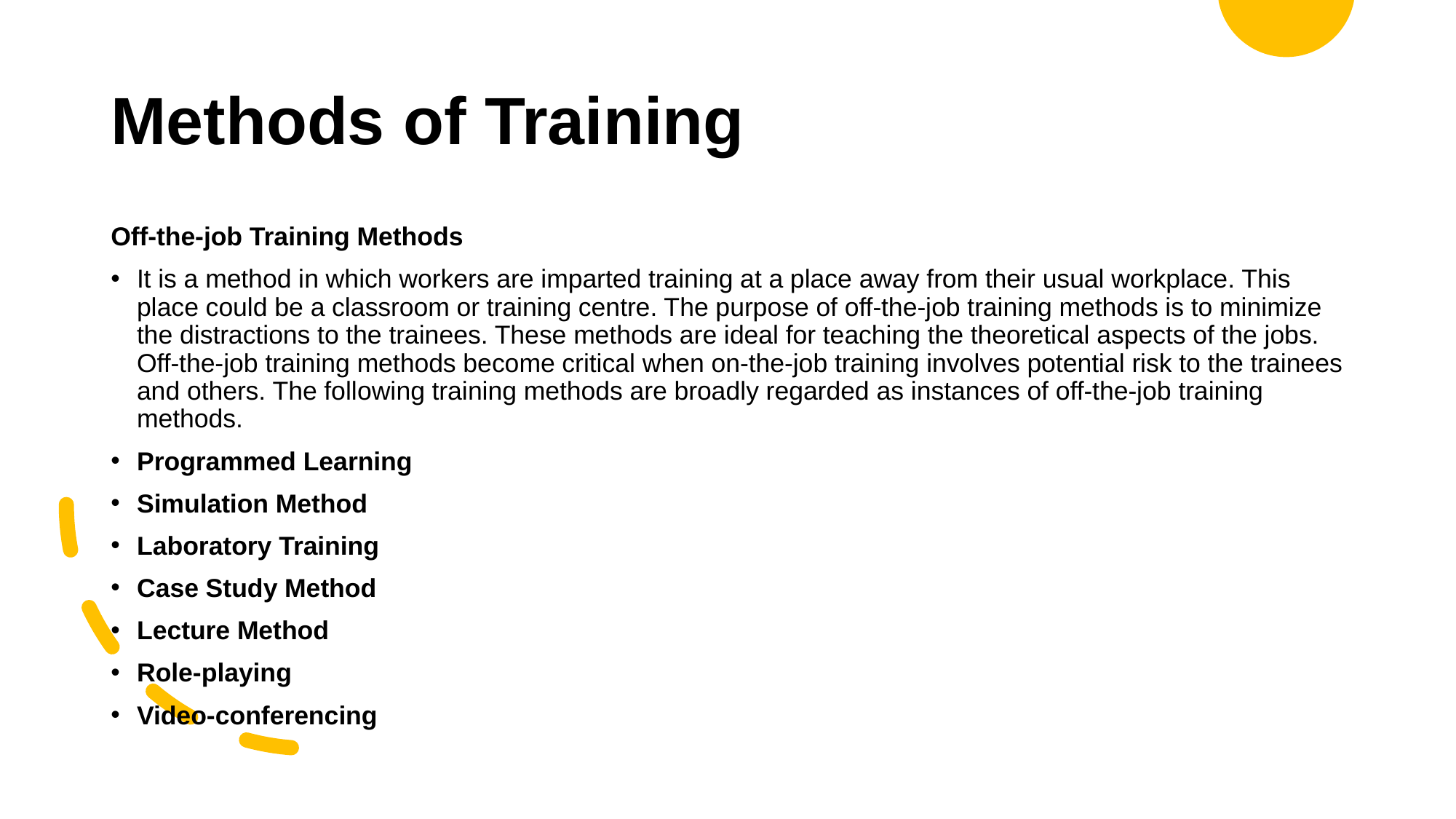

# Methods of Training
Off-the-job Training Methods
It is a method in which workers are imparted training at a place away from their usual workplace. This place could be a classroom or training centre. The purpose of off-the-job training methods is to minimize the distractions to the trainees. These methods are ideal for teaching the theoretical aspects of the jobs. Off-the-job training methods become critical when on-the-job training involves potential risk to the trainees and others. The following training methods are broadly regarded as instances of off-the-job training methods.
Programmed Learning
Simulation Method
Laboratory Training
Case Study Method
Lecture Method
Role-playing
Video-conferencing